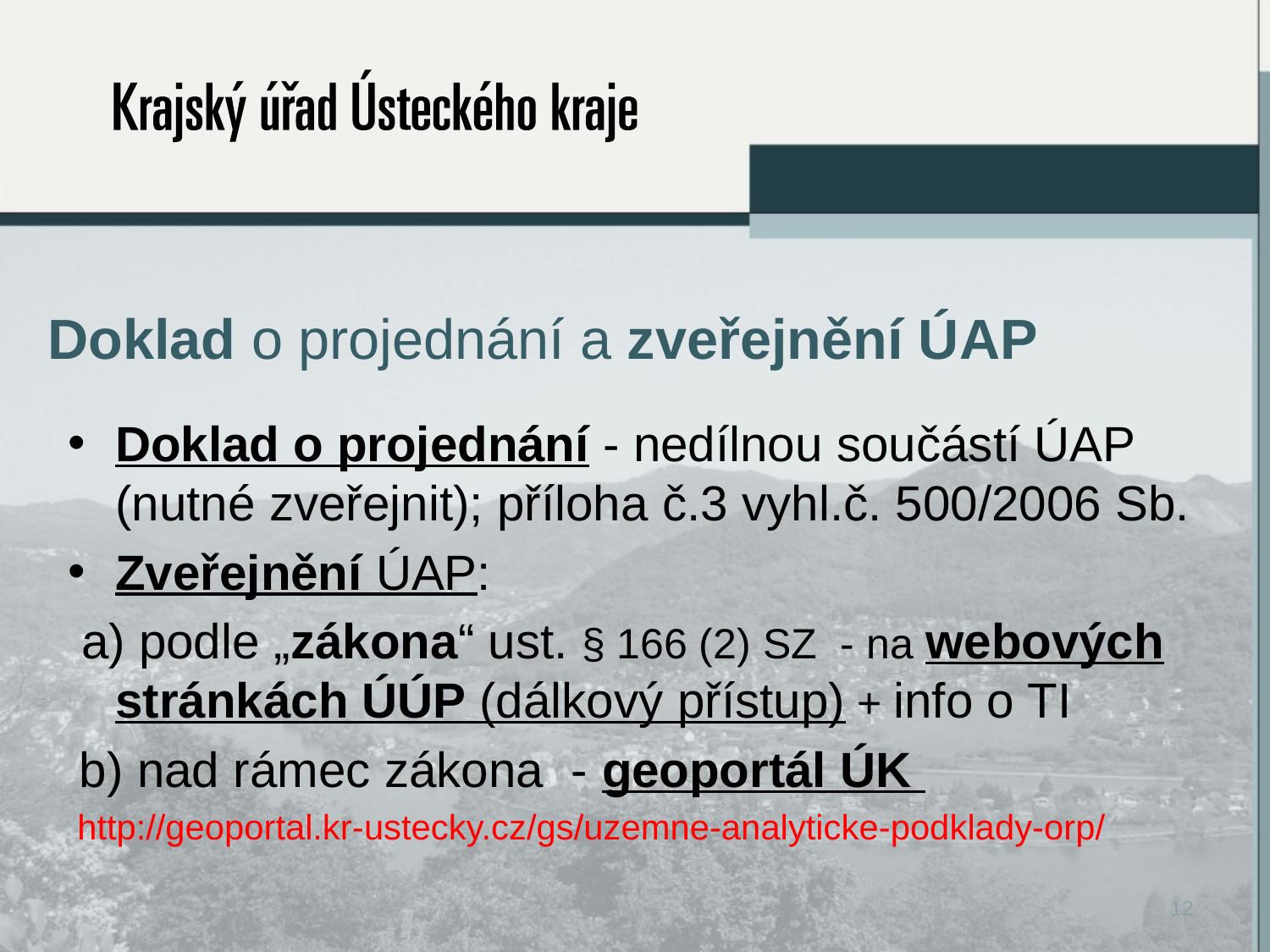

# Doklad o projednání a zveřejnění ÚAP
Doklad o projednání - nedílnou součástí ÚAP (nutné zveřejnit); příloha č.3 vyhl.č. 500/2006 Sb.
Zveřejnění ÚAP:
 a) podle „zákona“ ust. § 166 (2) SZ  - na webových stránkách ÚÚP (dálkový přístup) + info o TI
 b) nad rámec zákona  - geoportál ÚK
 http://geoportal.kr-ustecky.cz/gs/uzemne-analyticke-podklady-orp/

12